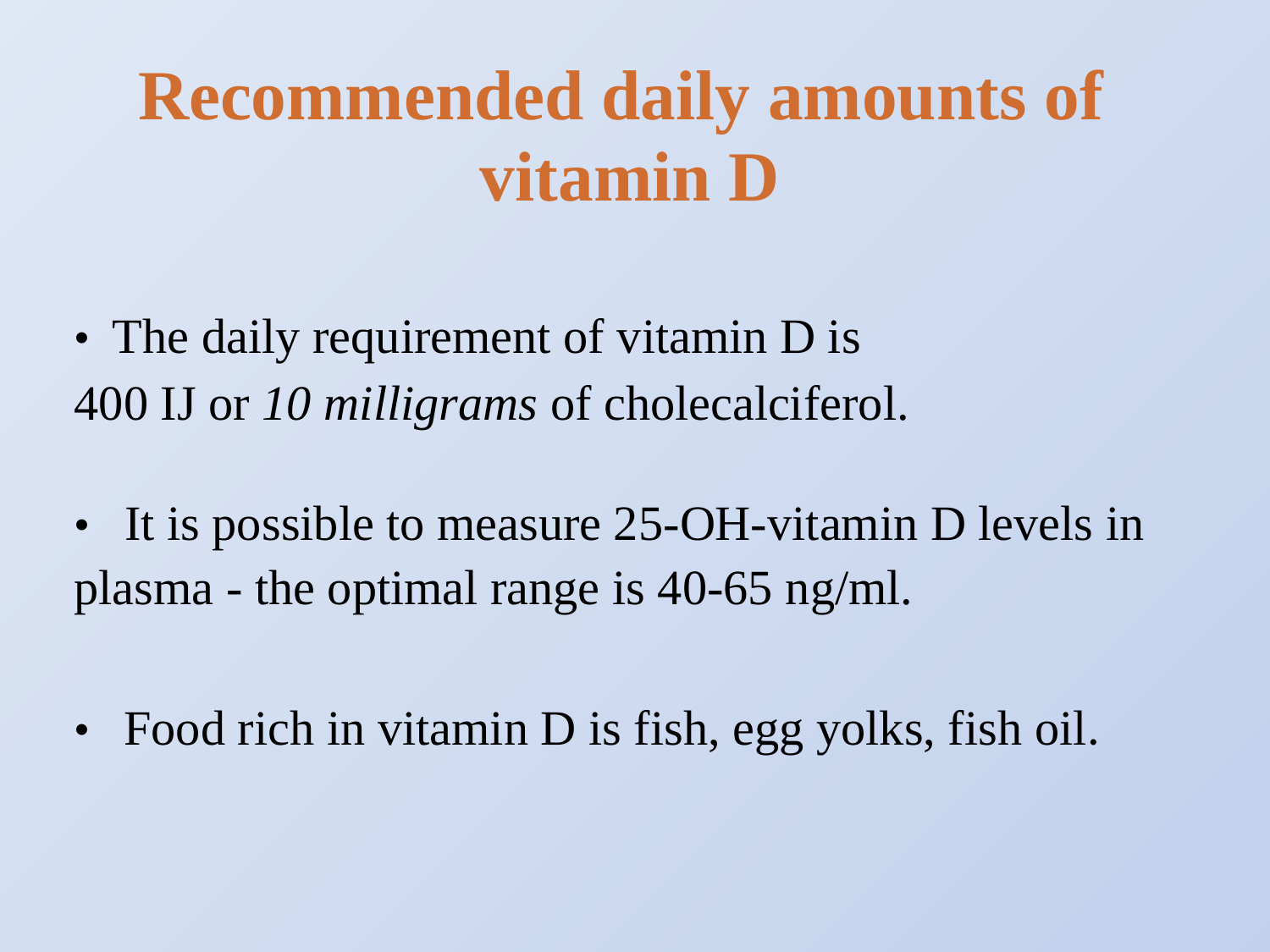

Recommended daily amounts of  vitamin D

•  The daily requirement of vitamin D is
400 IJ or 10 milligrams of cholecalciferol.

•   It is possible to measure 25-OH-vitamin D levels in plasma - the optimal range is 40-65 ng/ml.

•   Food rich in vitamin D is fish, egg yolks, fish oil.